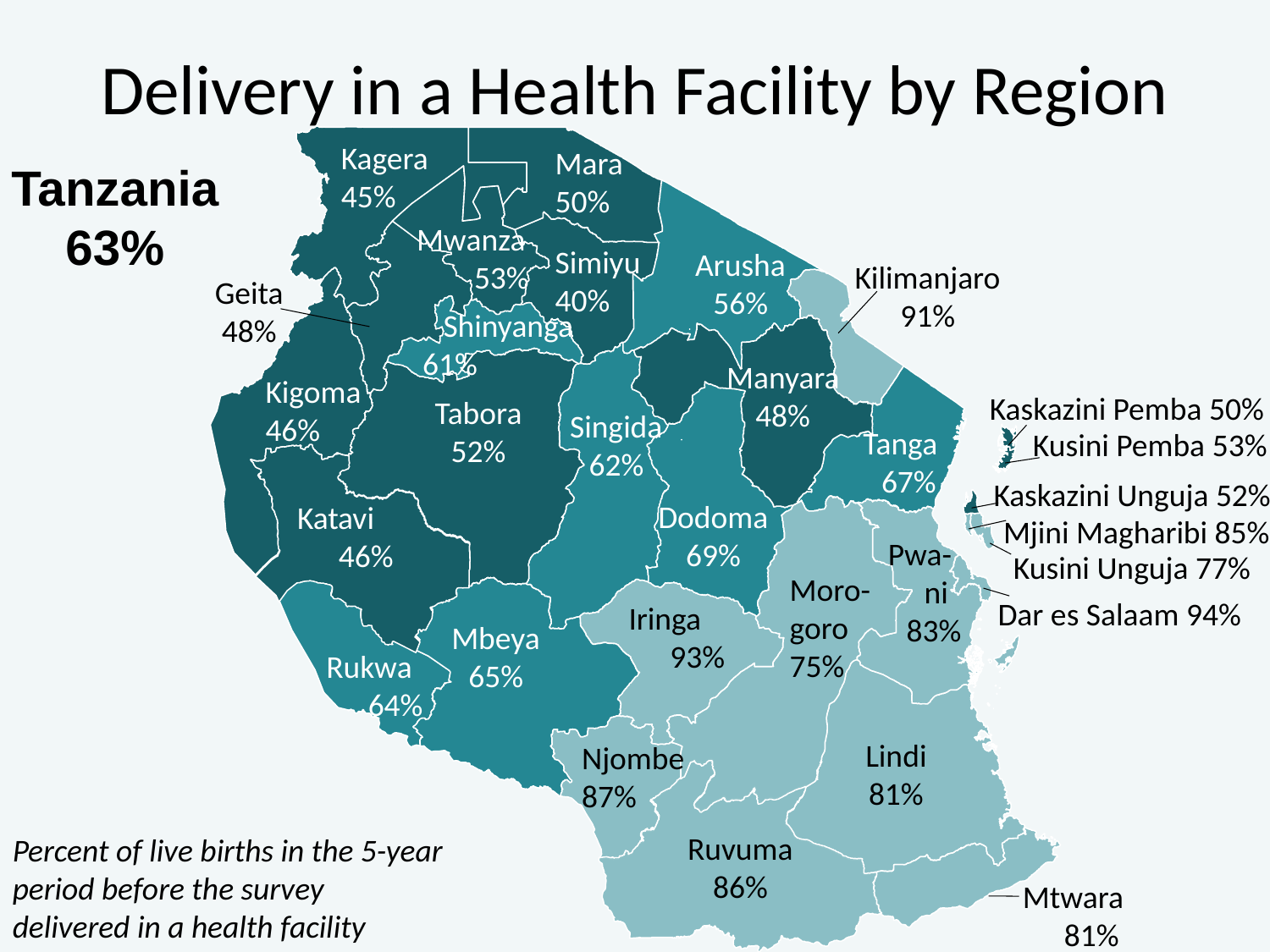

# Delivery in a Health Facility by Region

Kagera
45%
Mara
50%
Tanzania
63%
Mwanza
        53%
Simiyu
40%
Arusha
56%
Kilimanjaro 91%
Geita
48%
Shinyanga
61%
Manyara
    48%
Kigoma
46%
Kaskazini Pemba 50%
Tabora
52%
Singida
62%
Tanga
67%
Kusini Pemba 53%
Kaskazini Unguja 52%
Dodoma69%

Katavi
46%
Mjini Magharibi 85%
Pwa-
     ni
83%
Kusini Unguja 77%
Moro-
goro
75%
Dar es Salaam 94%
Iringa
93%
Mbeya
65%
Rukwa
64%
Lindi
81%
Njombe
87%
Ruvuma
86%
Percent of live births in the 5-year period before the survey delivered in a health facility
Mtwara
81%